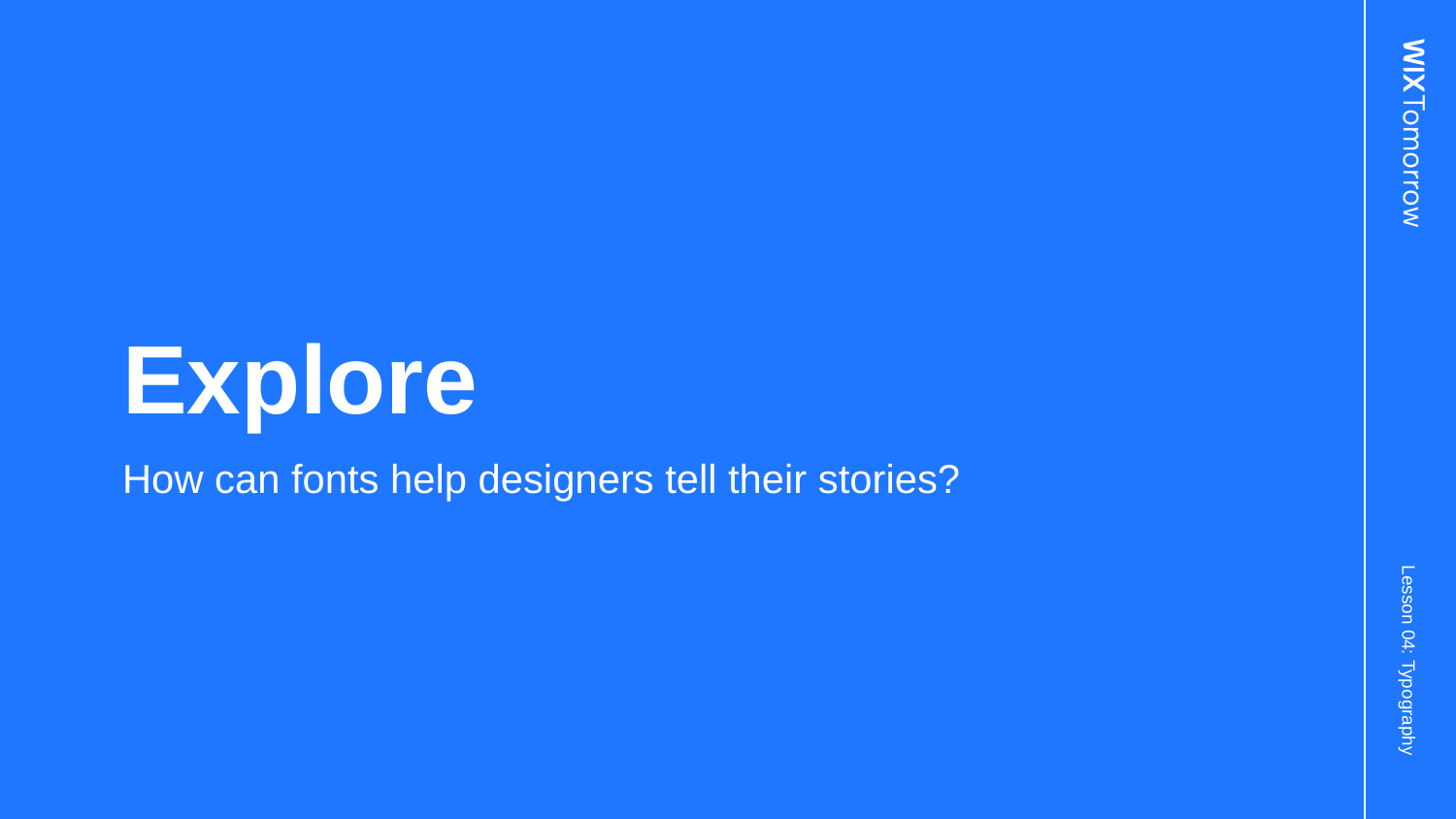

# Explore
How can fonts help designers tell their stories?